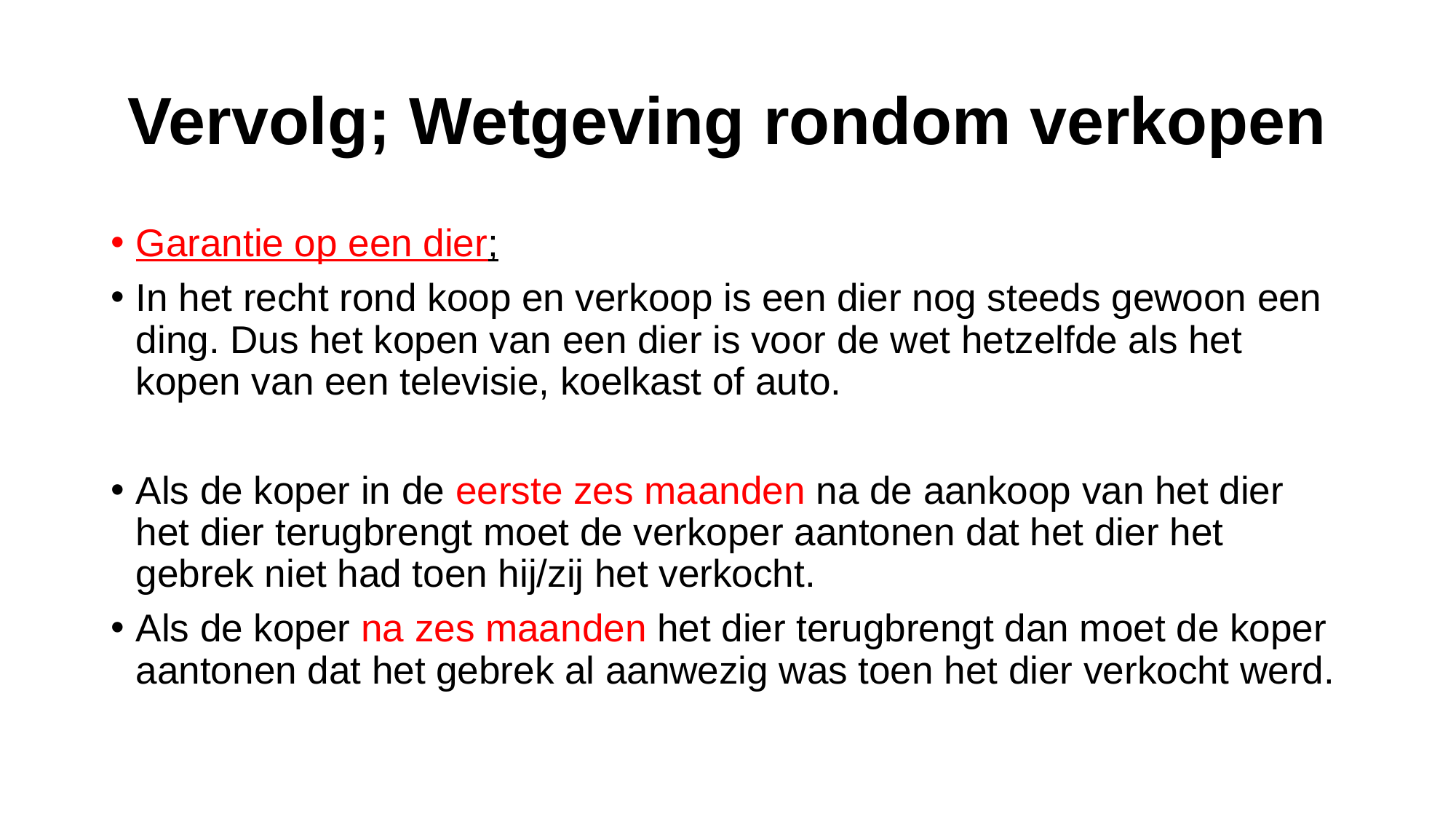

# Vervolg; Wetgeving rondom verkopen
Garantie op een dier;
In het recht rond koop en verkoop is een dier nog steeds gewoon een ding. Dus het kopen van een dier is voor de wet hetzelfde als het kopen van een televisie, koelkast of auto.

Als de koper in de eerste zes maanden na de aankoop van het dier het dier terugbrengt moet de verkoper aantonen dat het dier het gebrek niet had toen hij/zij het verkocht.
Als de koper na zes maanden het dier terugbrengt dan moet de koper aantonen dat het gebrek al aanwezig was toen het dier verkocht werd.